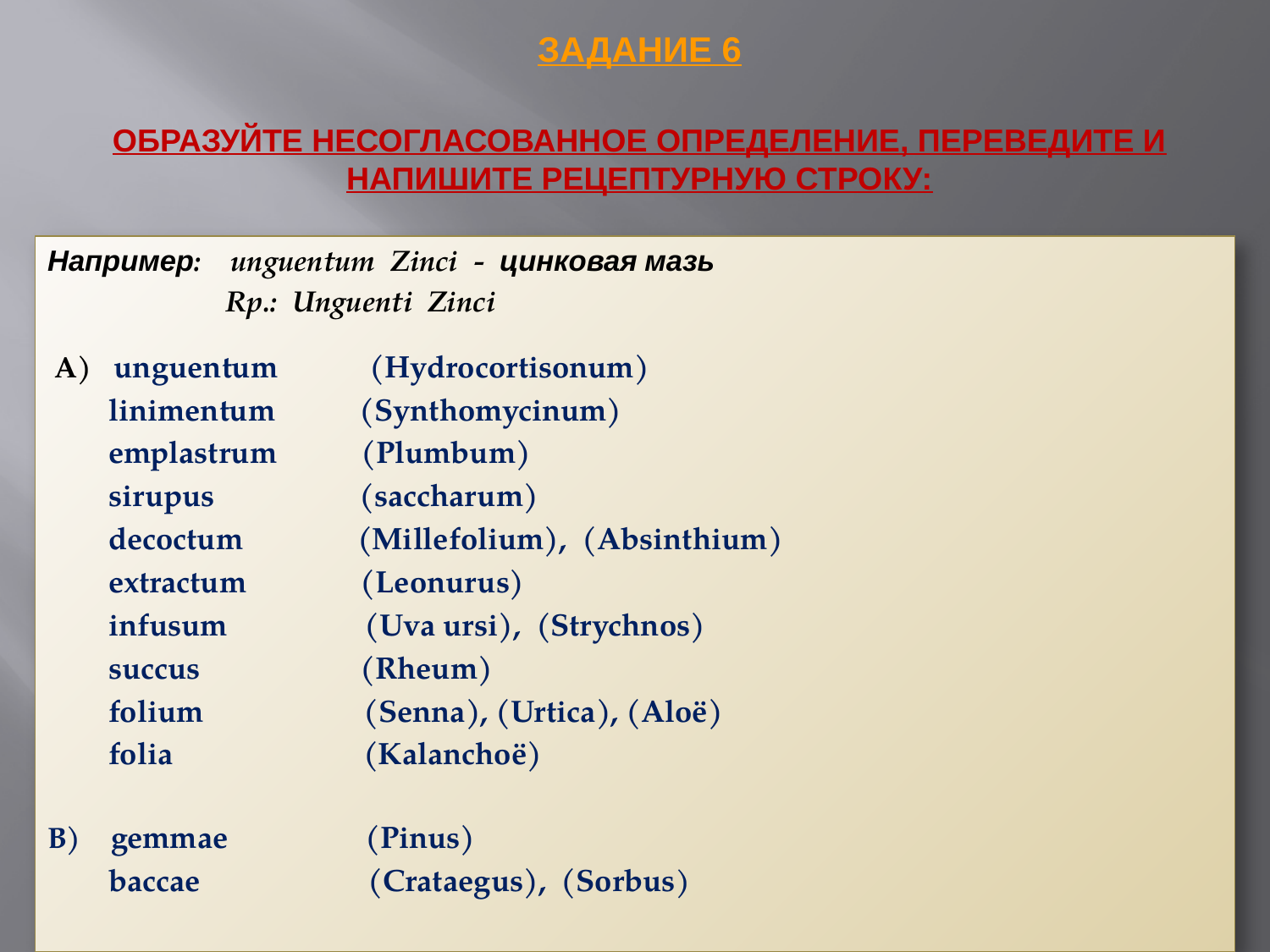

# Задание 6 Образуйте несогласованное определение, переведите и напишите рецептурную строку:
Например:    unguentum  Zinci  -  цинковая мазь
                        Rp.:  Unguenti  Zinci

 A)   unguentum            (Hydrocortisonum)
        linimentum           (Synthomycinum)
        emplastrum           (Plumbum)
        sirupus                   (saccharum)
        decoctum               (Millefolium),  (Absinthium)
        extractum               (Leonurus)
        infusum                  (Uva ursi),  (Strychnos)
        succus                     (Rheum)
        folium                     (Senna), (Urtica), (Aloë)
        folia                         (Kalanchoë)

B)    gemmae                  (Pinus)
        baccae                      (Crataegus),  (Sorbus)